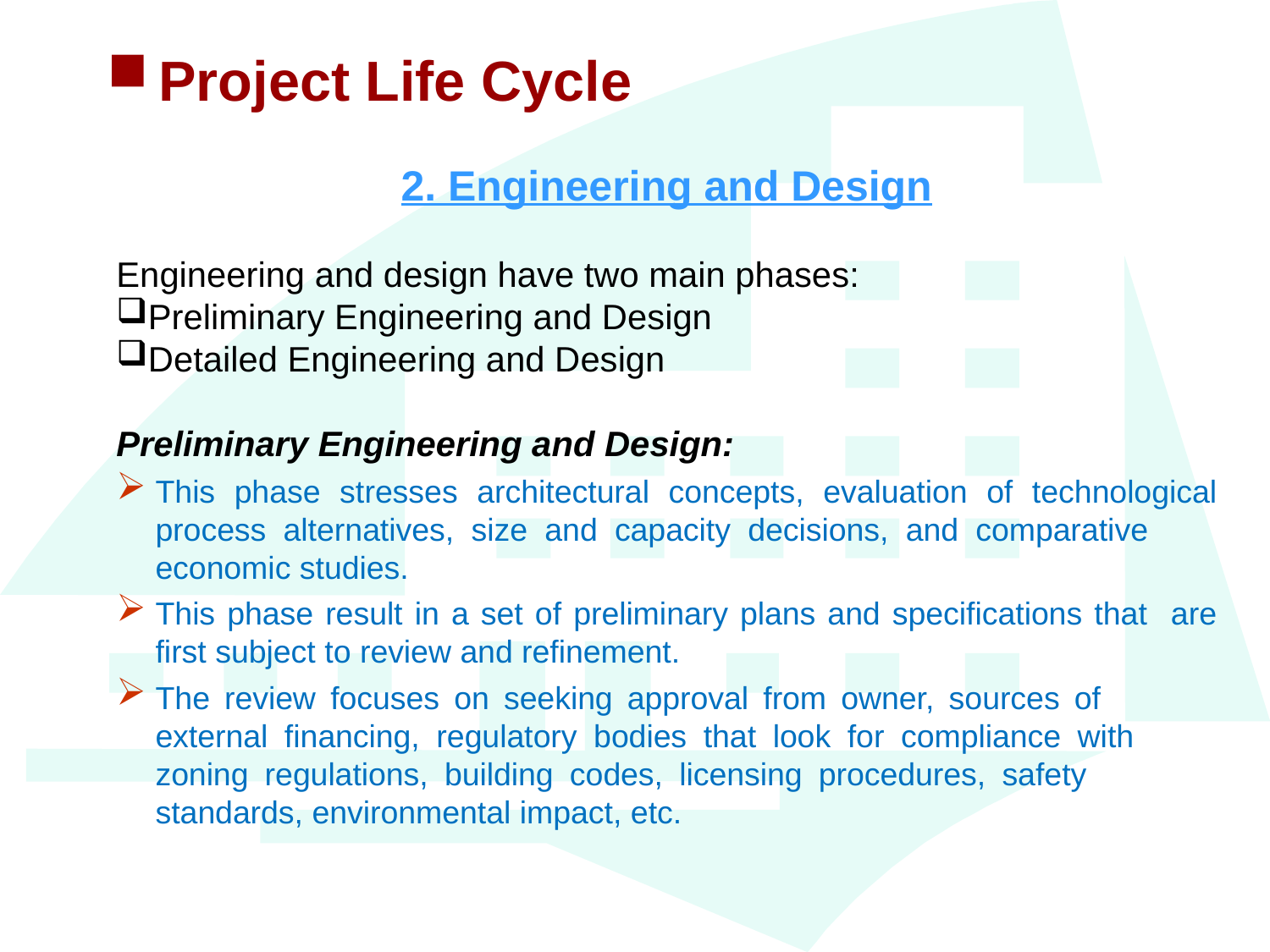

Project Life Cycle
2. Engineering and Design

Engineering and design have two main phases:
Preliminary Engineering and Design
Detailed Engineering and Design

Preliminary Engineering and Design:
This phase stresses architectural concepts, evaluation of technological process alternatives, size and capacity decisions, and comparative     economic studies.
This phase result in a set of preliminary plans and specifications that  are first subject to review and refinement.
The review focuses on seeking approval from owner, sources of         external financing, regulatory bodies that look for compliance with      zoning regulations, building codes, licensing procedures, safety         standards, environmental impact, etc.

12